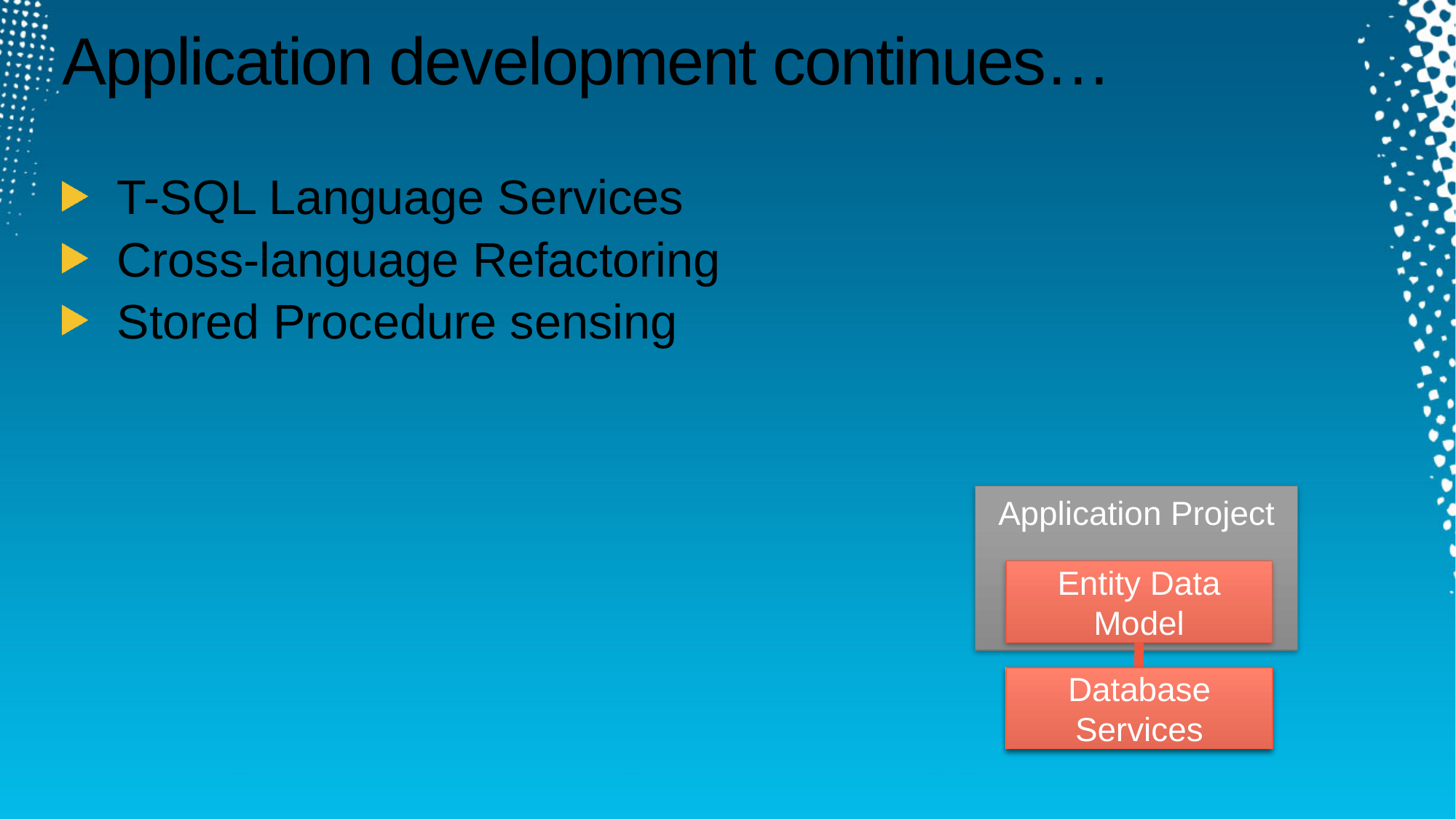

# Application development continues…
T-SQL Language Services
Cross-language Refactoring
Stored Procedure sensing
Application Project
Entity Data Model
Database Services
Database Services